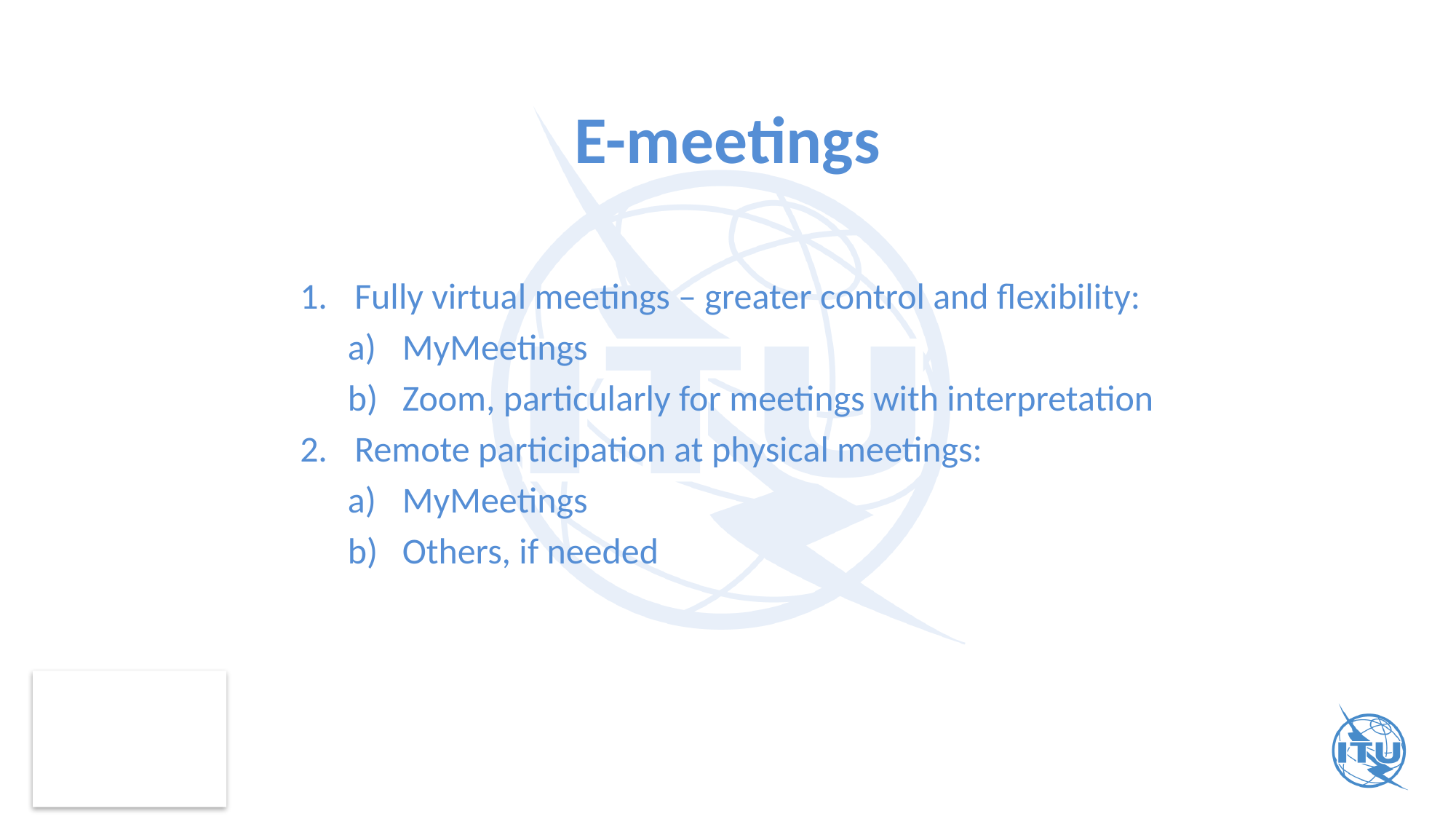

# E-meetings
Fully virtual meetings – greater control and flexibility:
MyMeetings
Zoom, particularly for meetings with interpretation
Remote participation at physical meetings:
MyMeetings
Others, if needed